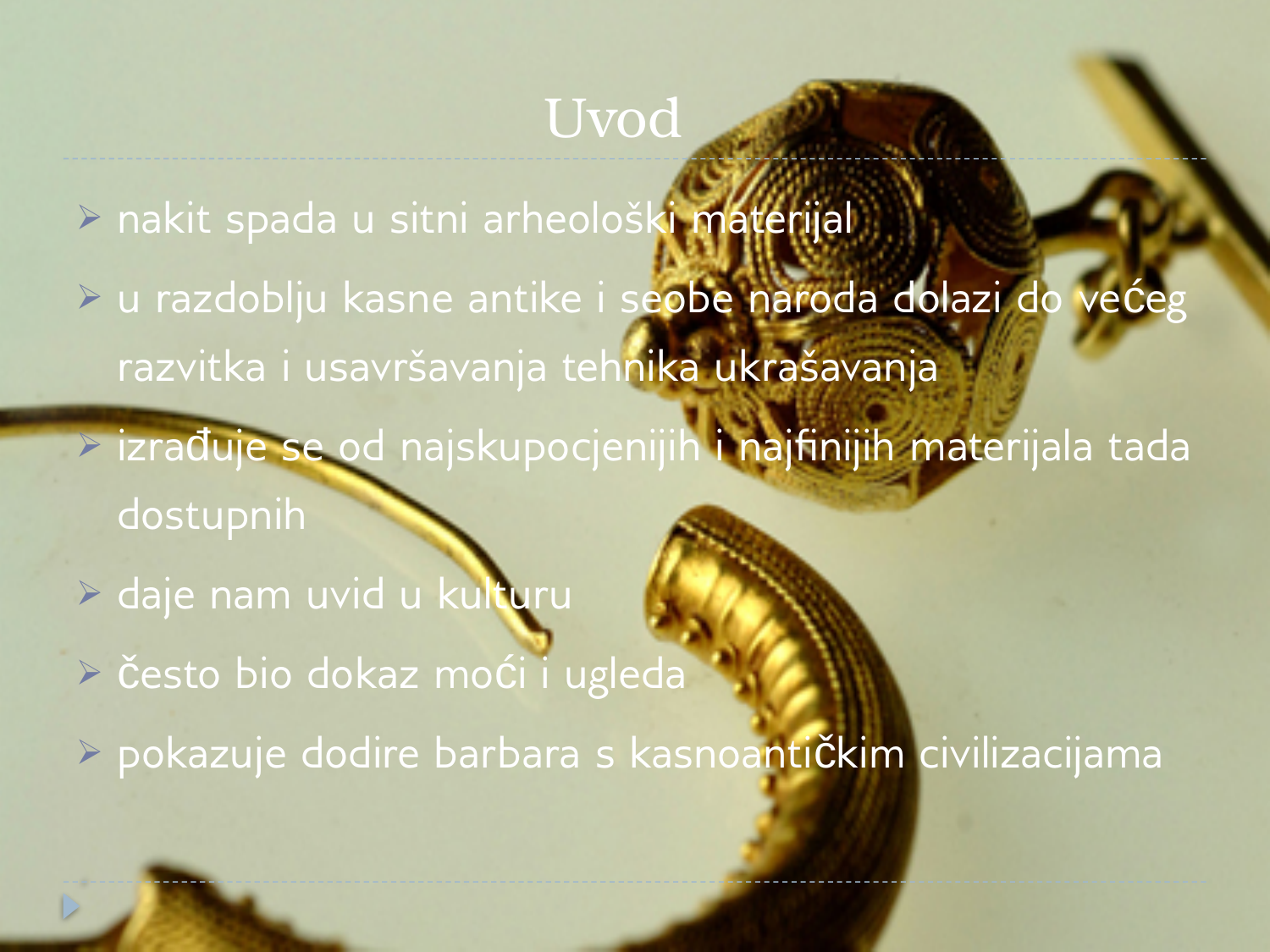

# Uvod
nakit spada u sitni arheološki materijal
u razdoblju kasne antike i seobe naroda dolazi do većeg razvitka i usavršavanja tehnika ukrašavanja
izrađuje se od najskupocjenijih i najfinijih materijala tada dostupnih
daje nam uvid u kulturu
često bio dokaz moći i ugleda
pokazuje dodire barbara s kasnoantičkim civilizacijama